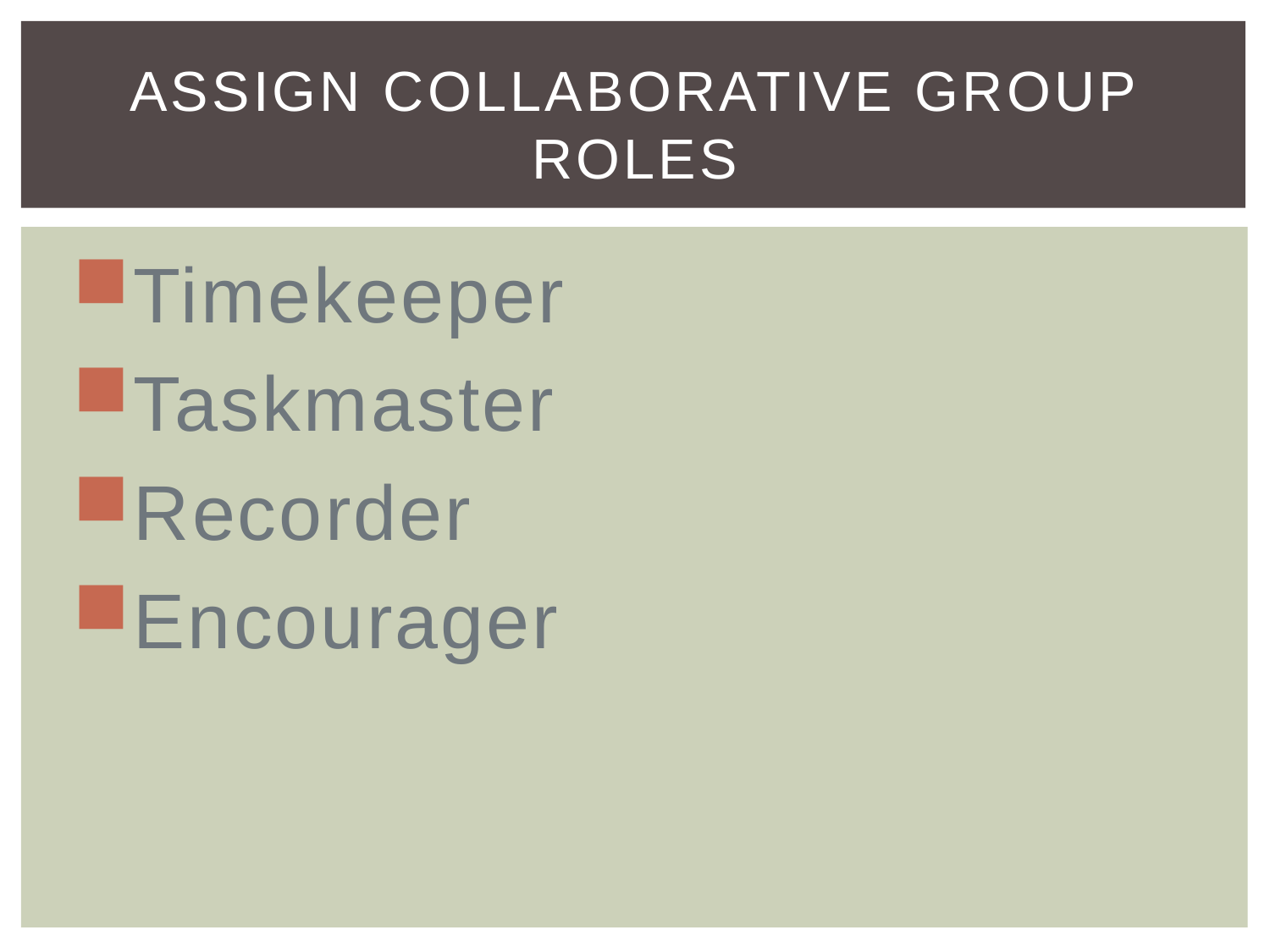

# Assign Collaborative Group Roles
Timekeeper
Taskmaster
Recorder
Encourager